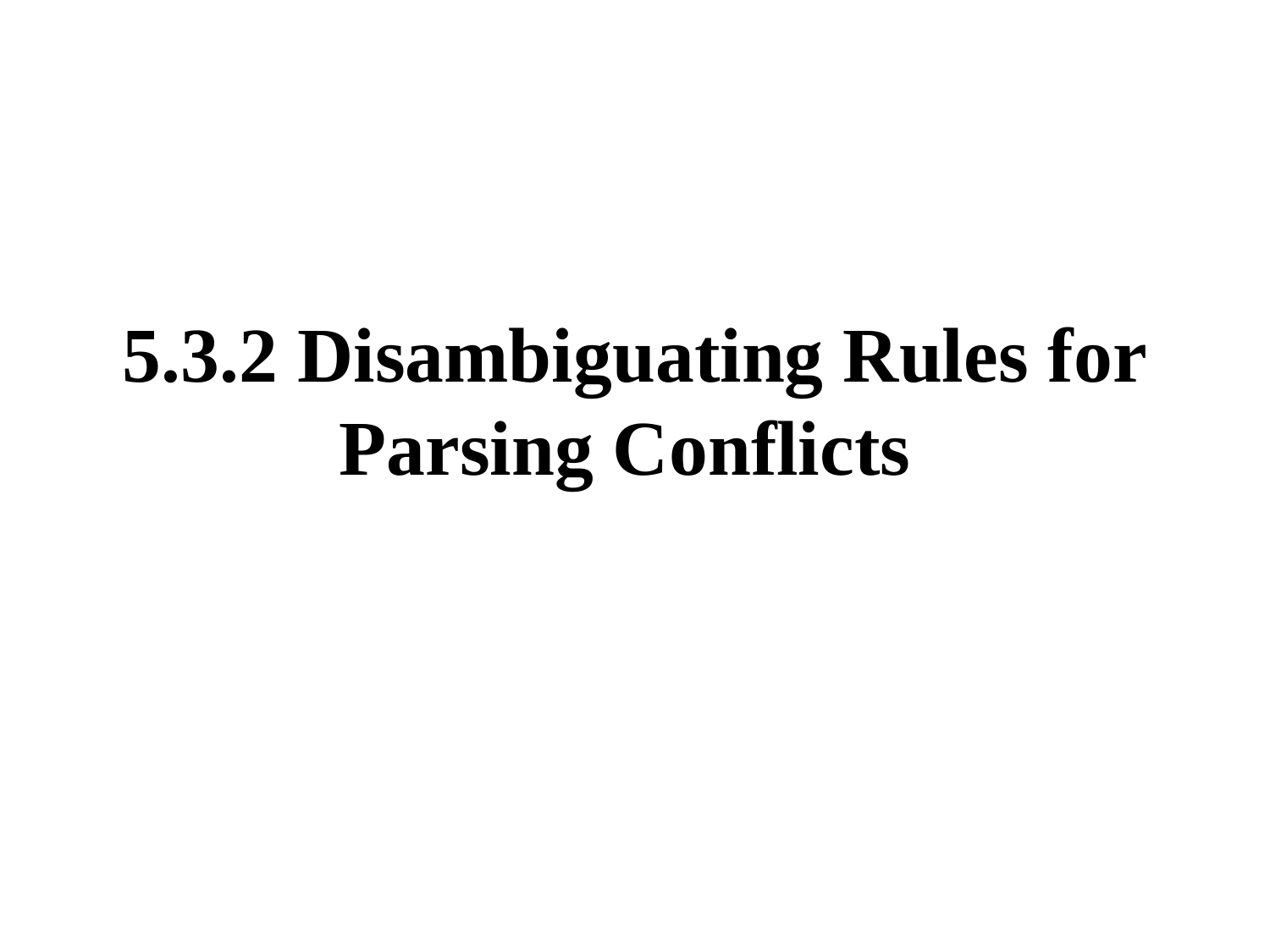

# 5.3.2 Disambiguating Rules for Parsing Conflicts